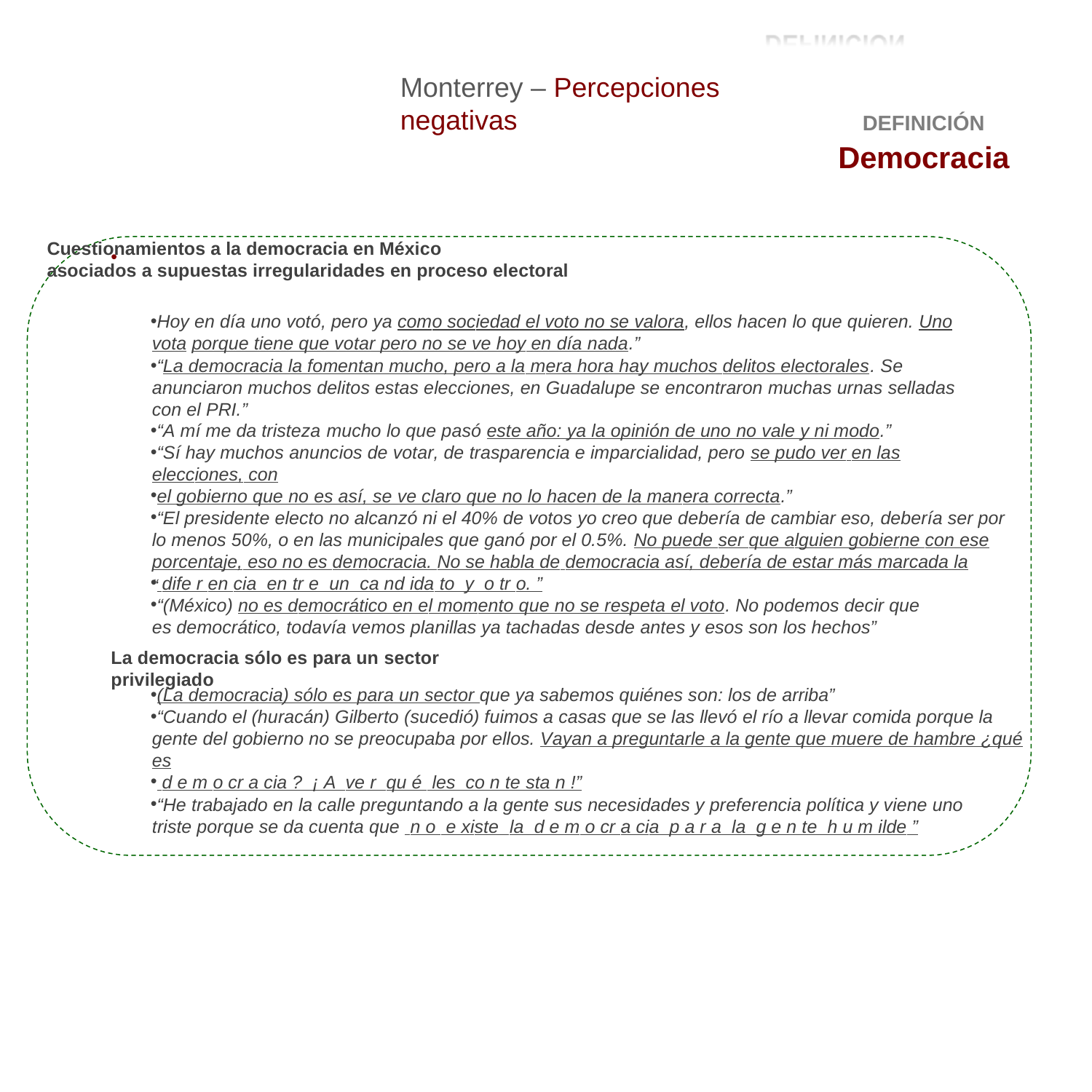

# DEFINICIÓN Democracia
Monterrey – Percepciones negativas

Cuestionamientos a la democracia en México
asociados a supuestas irregularidades en proceso electoral

Hoy en día uno votó, pero ya como sociedad el voto no se valora, ellos hacen lo que quieren. Uno vota porque tiene que votar pero no se ve hoy en día nada.”
“La democracia la fomentan mucho, pero a la mera hora hay muchos delitos electorales. Se anunciaron muchos delitos estas elecciones, en Guadalupe se encontraron muchas urnas selladas con el PRI.”
“A mí me da tristeza mucho lo que pasó este año: ya la opinión de uno no vale y ni modo.”
“Sí hay muchos anuncios de votar, de trasparencia e imparcialidad, pero se pudo ver en las elecciones, con
el gobierno que no es así, se ve claro que no lo hacen de la manera correcta.”
“El presidente electo no alcanzó ni el 40% de votos yo creo que debería de cambiar eso, debería ser por lo menos 50%, o en las municipales que ganó por el 0.5%. No puede ser que alguien gobierne con ese porcentaje, eso no es democracia. No se habla de democracia así, debería de estar más marcada la
 dife r en cia  en tr e  un  ca nd ida to  y  o tr o. ”
“(México) no es democrático en el momento que no se respeta el voto. No podemos decir que es democrático, todavía vemos planillas ya tachadas desde antes y esos son los hechos”

•

La democracia sólo es para un sector privilegiado
“

(La democracia) sólo es para un sector que ya sabemos quiénes son: los de arriba”
“Cuando el (huracán) Gilberto (sucedió) fuimos a casas que se las llevó el río a llevar comida porque la gente del gobierno no se preocupaba por ellos. Vayan a preguntarle a la gente que muere de hambre ¿qué es
 d e m o cr a cia ?  ¡ A  ve r  qu é  les  co n te sta n !”
“He trabajado en la calle preguntando a la gente sus necesidades y preferencia política y viene uno triste porque se da cuenta que  n o  e xiste  la  d e m o cr a cia  p a r a  la  g e n te  h u m ilde ”